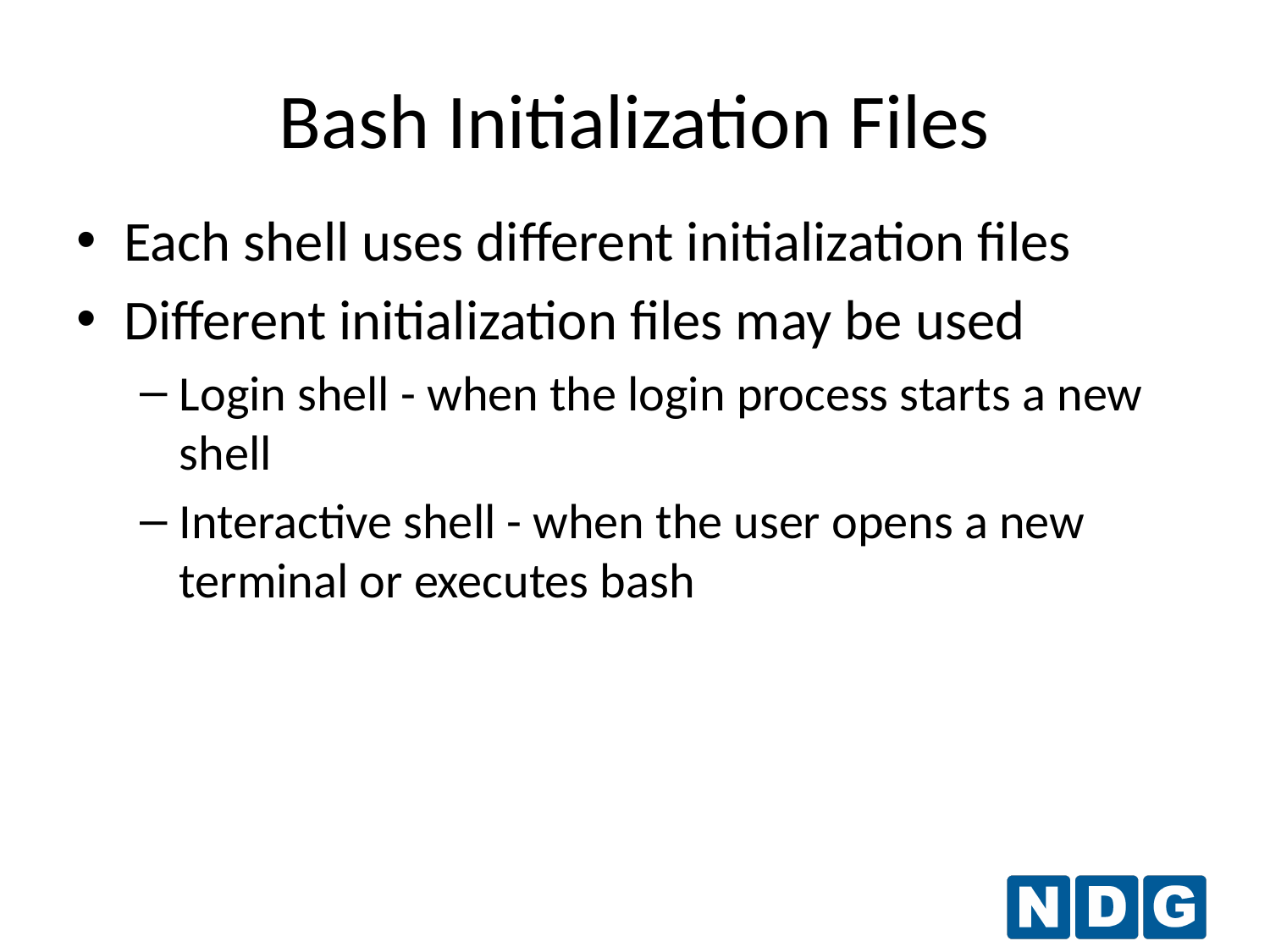

Bash Initialization Files
Each shell uses different initialization files
Different initialization files may be used
Login shell - when the login process starts a new shell
Interactive shell - when the user opens a new terminal or executes bash